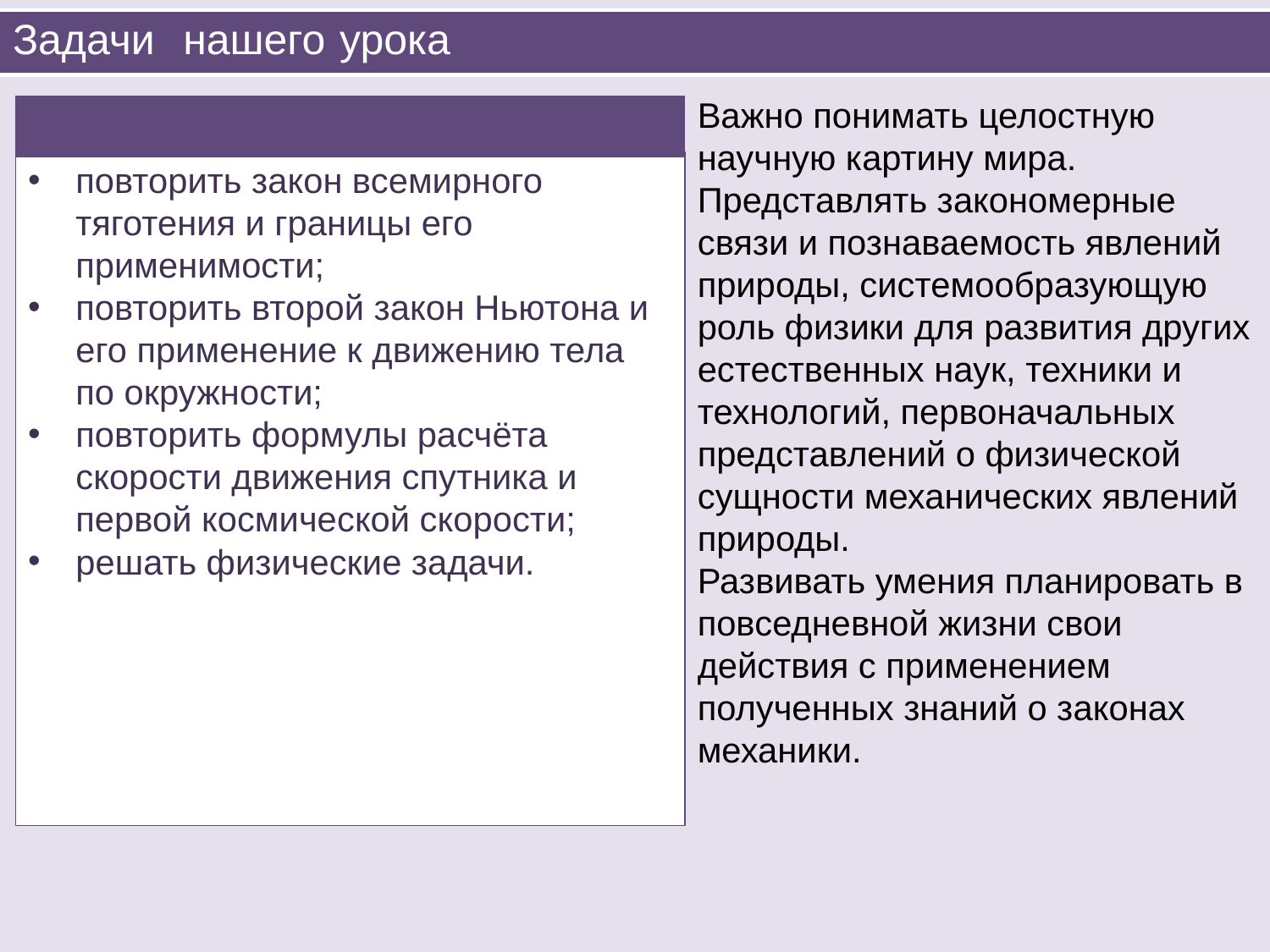

# Задачи  нашего урока

Важно понимать целостную научную картину мира.
Представлять закономерные связи и познаваемость явлений
природы, системообразующую роль физики для развития других
естественных наук, техники и технологий, первоначальных представлений о физической сущности механических явлений природы.
Развивать умения планировать в повседневной жизни свои действия с применением полученных знаний о законах механики.

повторить закон всемирного тяготения и границы его применимости;
повторить второй закон Ньютона и его применение к движению тела по окружности;
повторить формулы расчёта скорости движения спутника и первой космической скорости;
решать физические задачи.